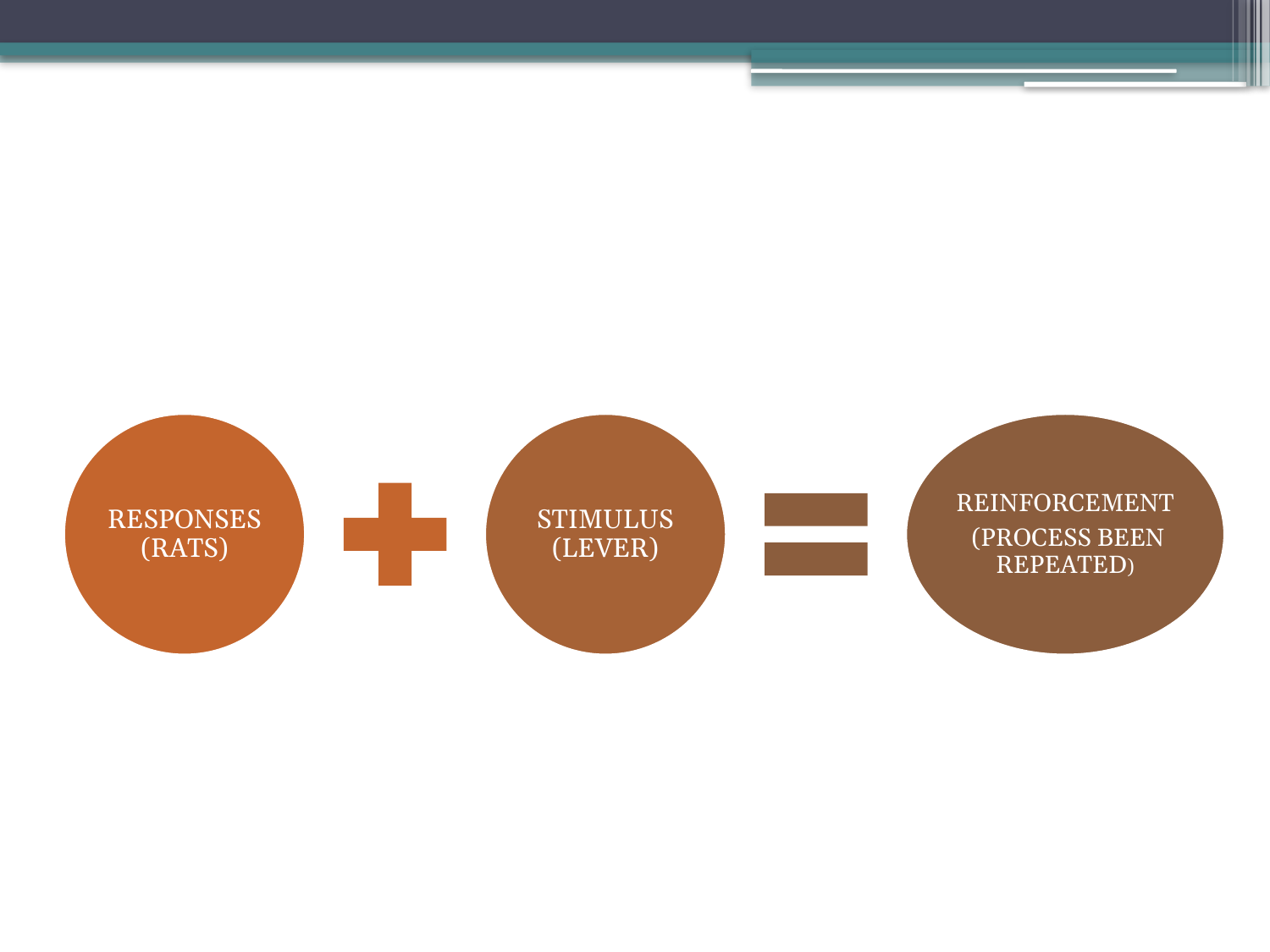

RESPONSES (RATS)

STIMULUS (LEVER)

REINFORCEMENT
 (PROCESS BEEN REPEATED)